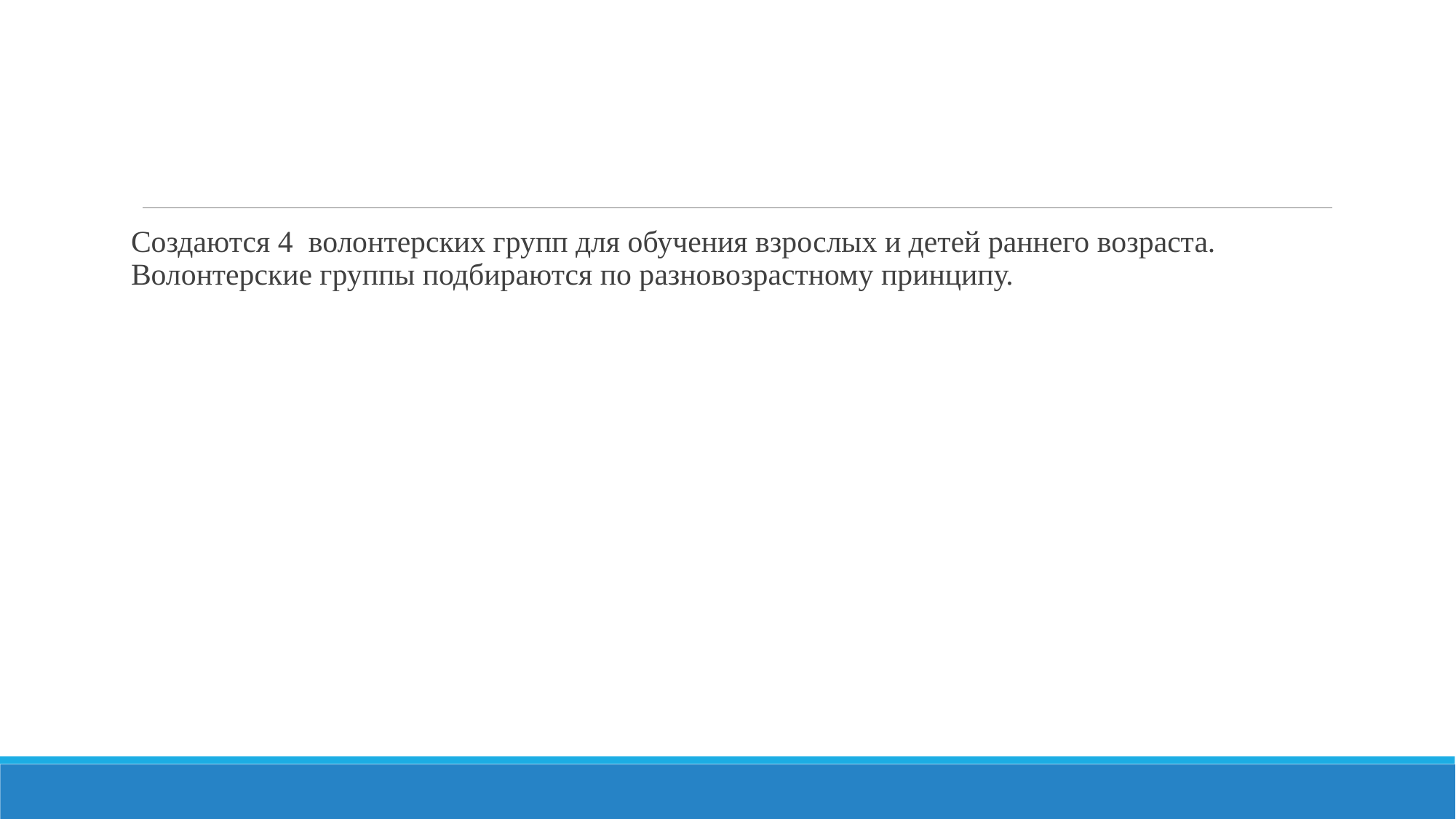

#
Создаются 4  волонтерских групп для обучения взрослых и детей раннего возраста. Волонтерские группы подбираются по разновозрастному принципу.